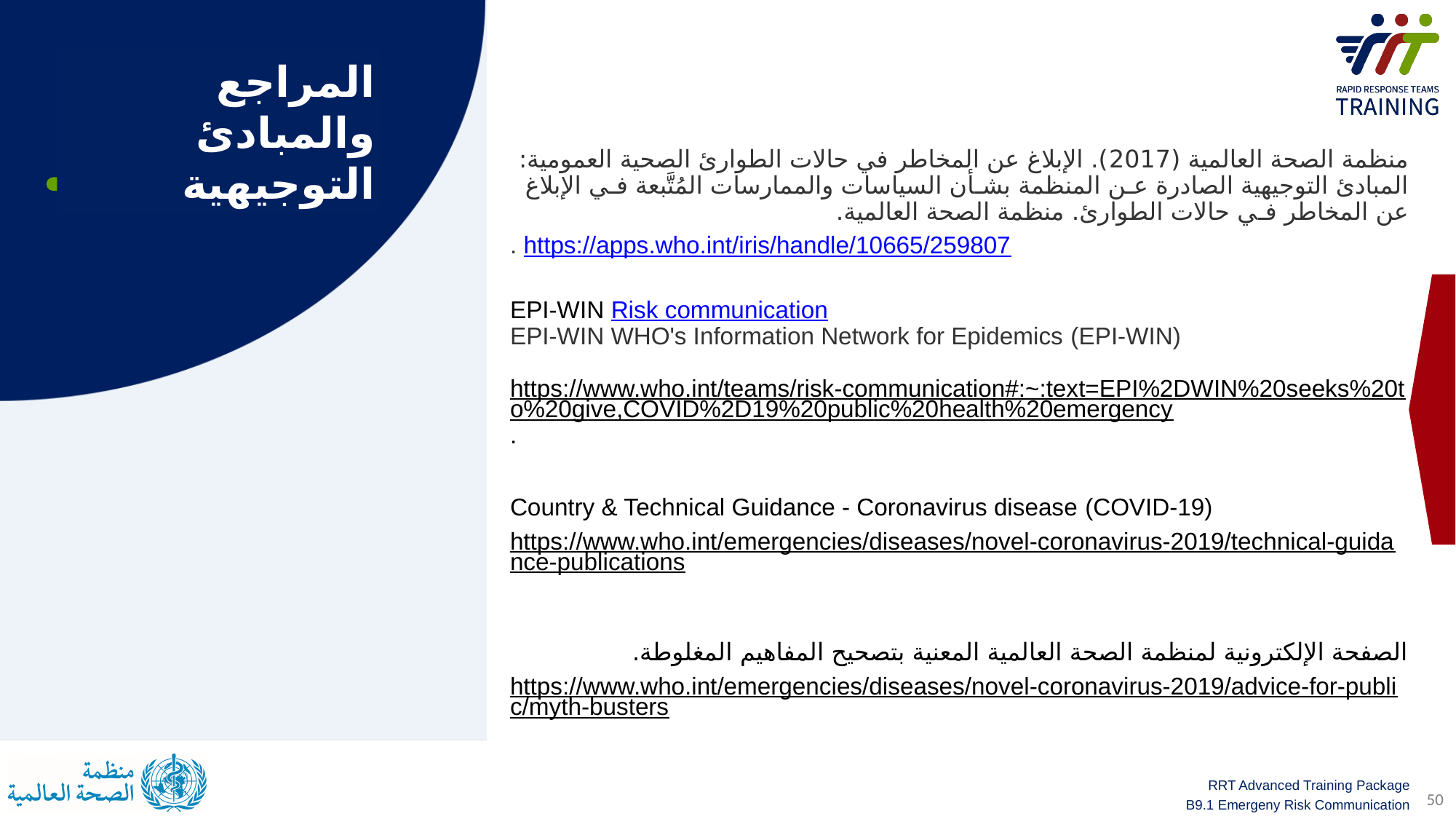

المراجع والمبادئ التوجيهية
منظمة الصحة العالمية (2017). الإبلاغ عن المخاطر في حالات الطوارئ الصحية العمومية: المبادئ التوجيهية الصادرة عـن المنظمة بشـأن السياسات والممارسات المُتَّبعة فـي الإبلاغ عن المخاطر فـي حالات الطوارئ. منظمة الصحة العالمية.
. https://apps.who.int/iris/handle/10665/259807

EPI-WIN Risk communication
EPI-WIN WHO's Information Network for Epidemics (EPI-WIN)

https://www.who.int/teams/risk-communication#:~:text=EPI%2DWIN%20seeks%20to%20give,COVID%2D19%20public%20health%20emergency.

Country & Technical Guidance - Coronavirus disease (COVID-19)
https://www.who.int/emergencies/diseases/novel-coronavirus-2019/technical-guidance-publications

الصفحة الإلكترونية لمنظمة الصحة العالمية المعنية بتصحيح المفاهيم المغلوطة‏.
https://www.who.int/emergencies/diseases/novel-coronavirus-2019/advice-for-public/myth-busters